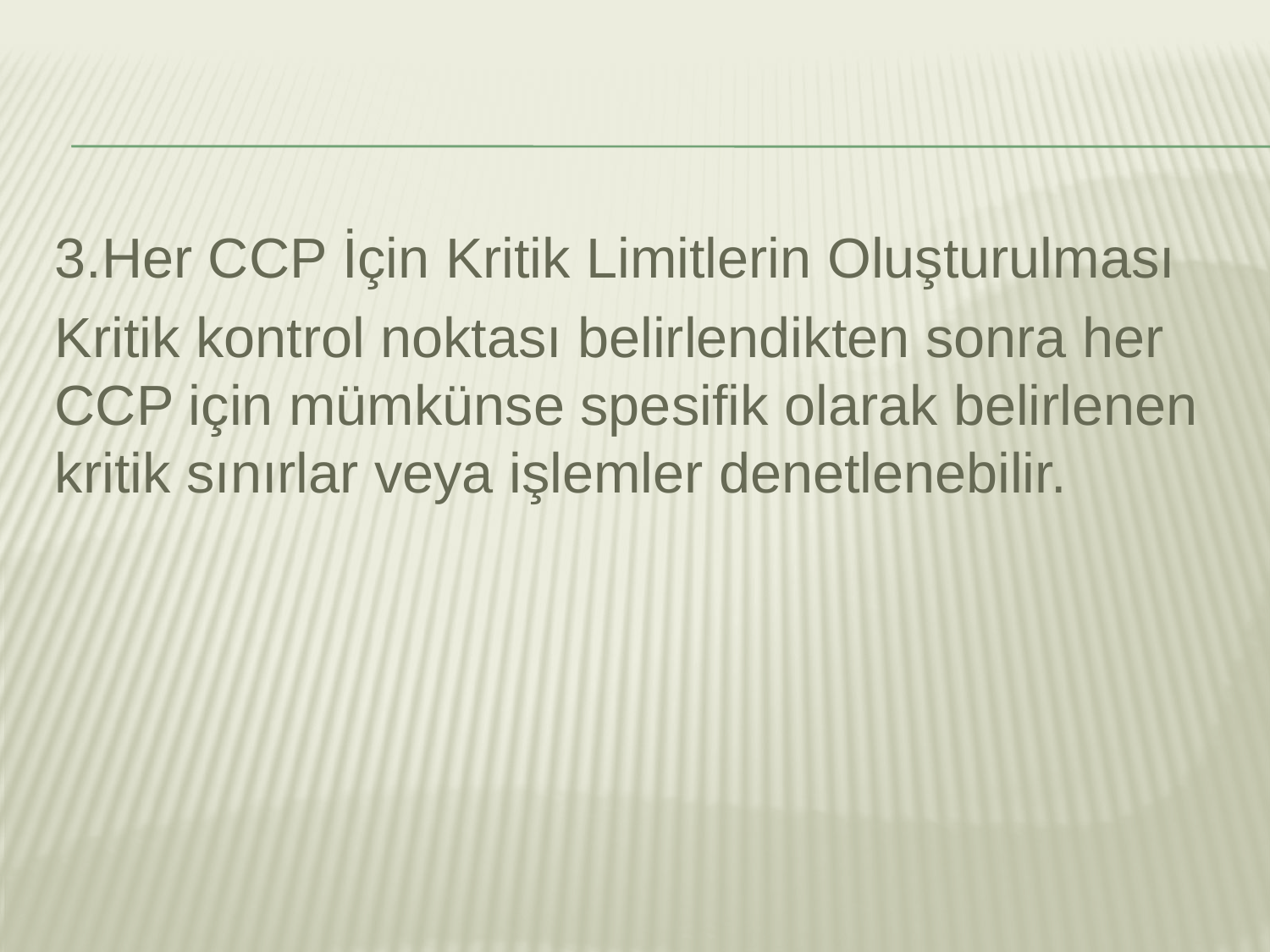

3.Her CCP İçin Kritik Limitlerin Oluşturulması
Kritik kontrol noktası belirlendikten sonra her CCP için mümkünse spesifik olarak belirlenen kritik sınırlar veya işlemler denetlenebilir.